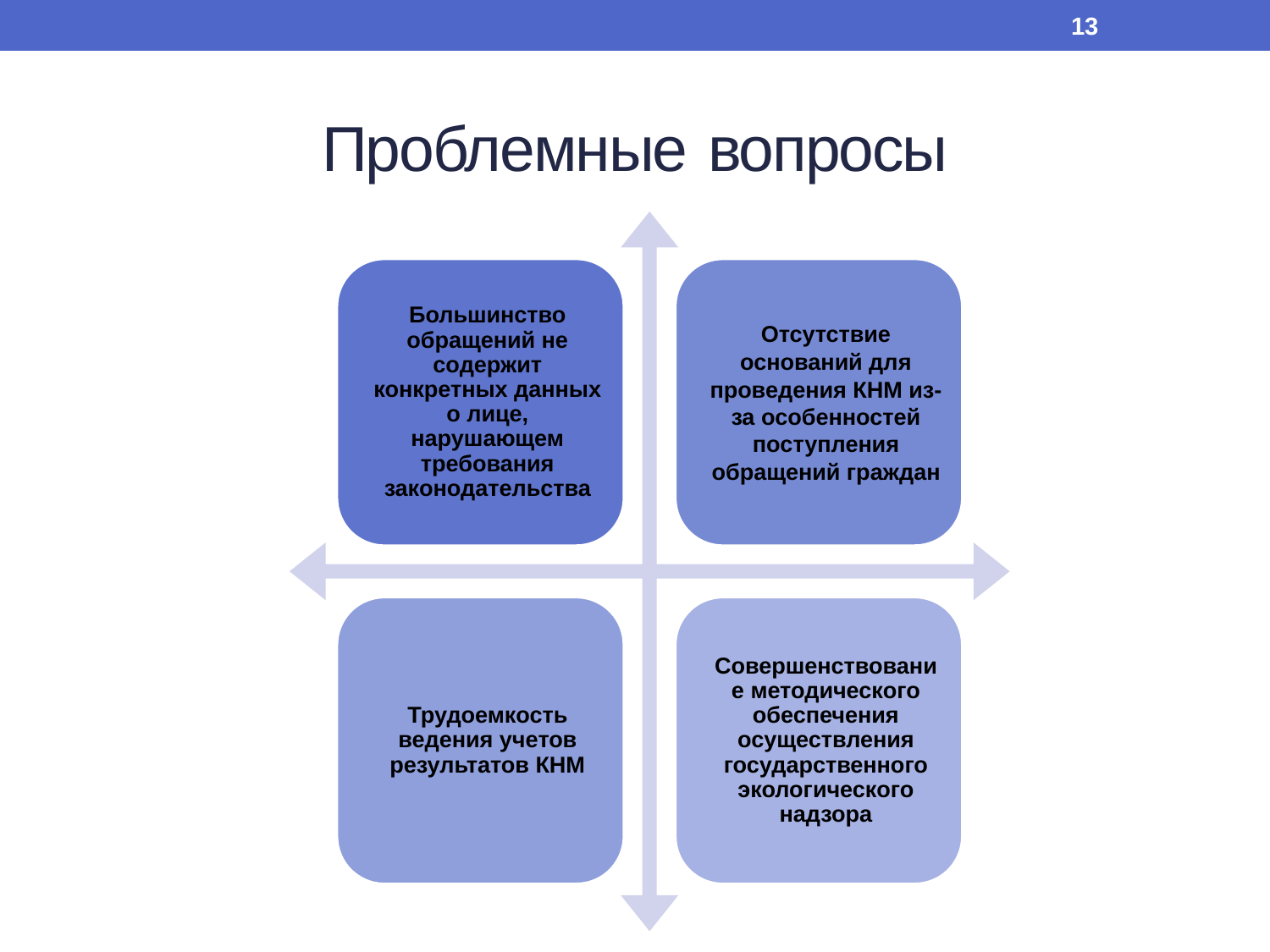

13
# Проблемные вопросы
Большинство обращений не содержит конкретных данных о лице, нарушающем требования законодательства
Отсутствие оснований для проведения КНМ из-за особенностей поступления обращений граждан
Трудоемкость ведения учетов результатов КНМ
Совершенствование методического обеспечения осуществления государственного экологического надзора